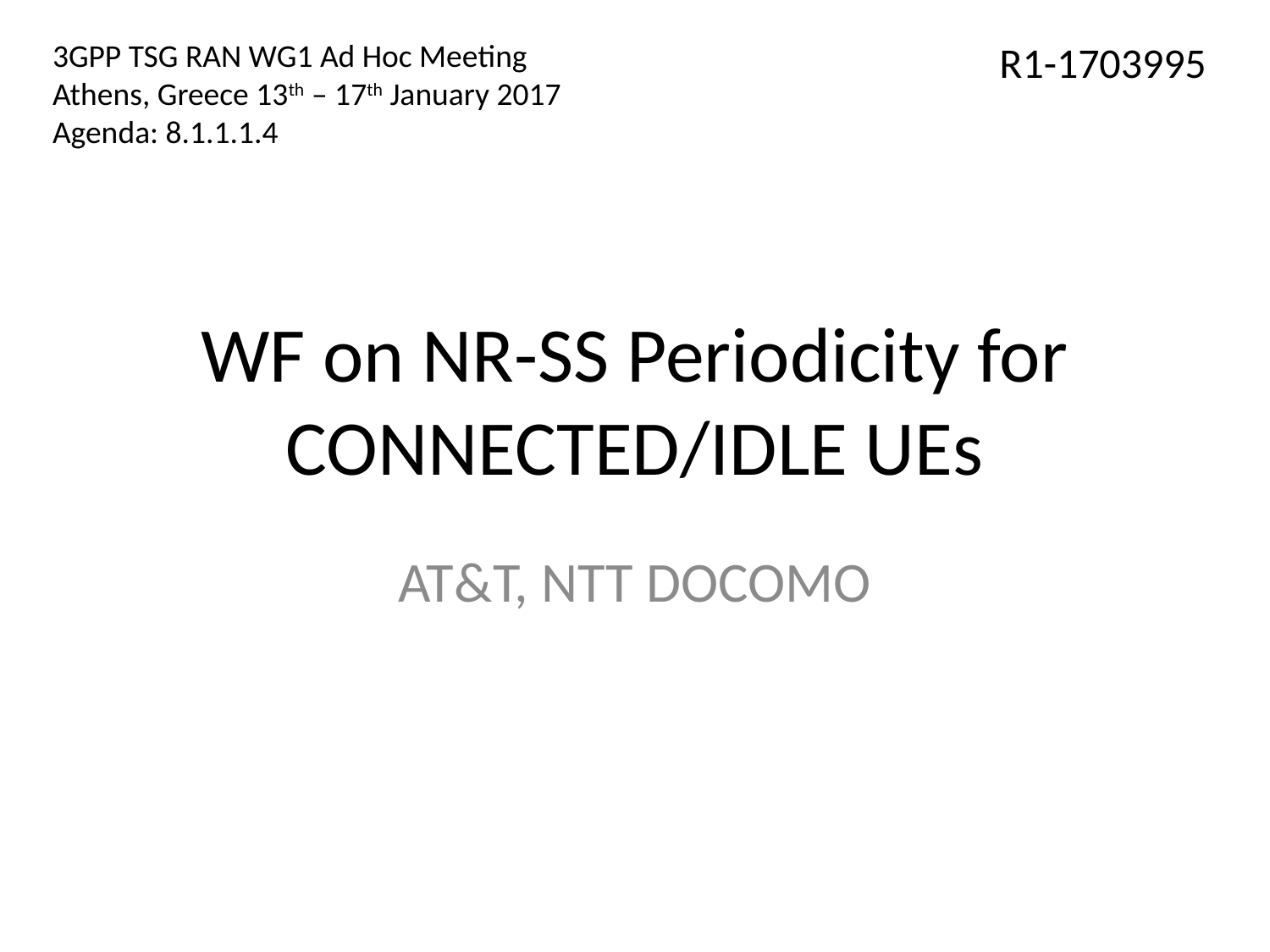

3GPP TSG RAN WG1 Ad Hoc Meeting
Athens, Greece 13th – 17th January 2017
Agenda: 8.1.1.1.4
R1-1703995
# WF on NR-SS Periodicity for CONNECTED/IDLE UEs
AT&T, NTT DOCOMO